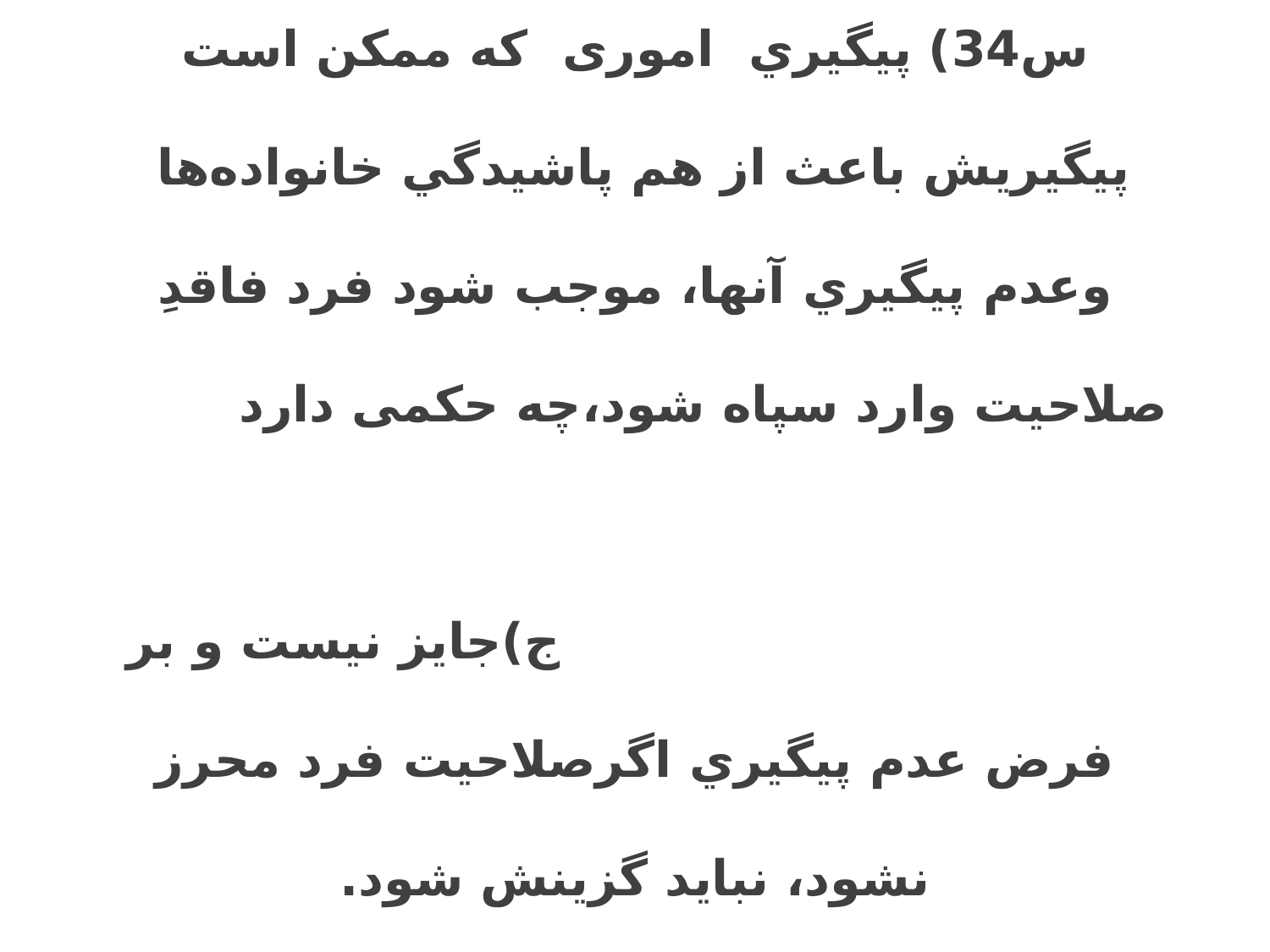

س34) پيگيري  اموری  که ممكن است پیگیریش باعث از هم پاشيدگي خانواده‌ها  وعدم پيگيري آنها، موجب شود فرد فاقدِ صلاحيت وارد سپاه شود،چه حکمی دارد                                                                                                          ج)جايز نيست و بر فرض عدم پيگيري اگرصلاحيت فرد محرز نشود، نبايد گزينش شود.